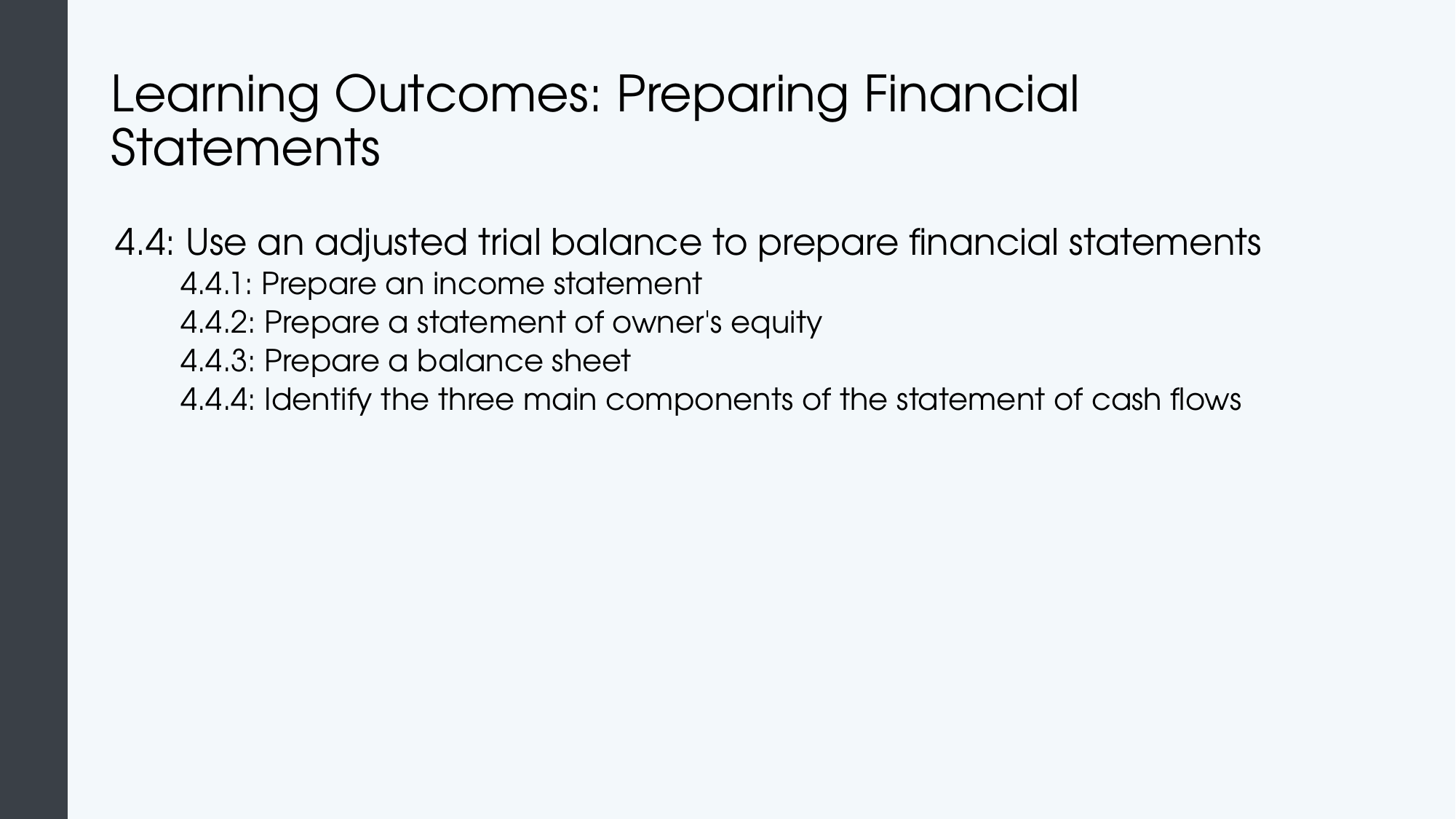

# Learning Outcomes: Preparing Financial Statements
4.4: Use an adjusted trial balance to prepare financial statements
4.4.1: Prepare an income statement
4.4.2: Prepare a statement of owner's equity
4.4.3: Prepare a balance sheet
4.4.4: Identify the three main components of the statement of cash flows